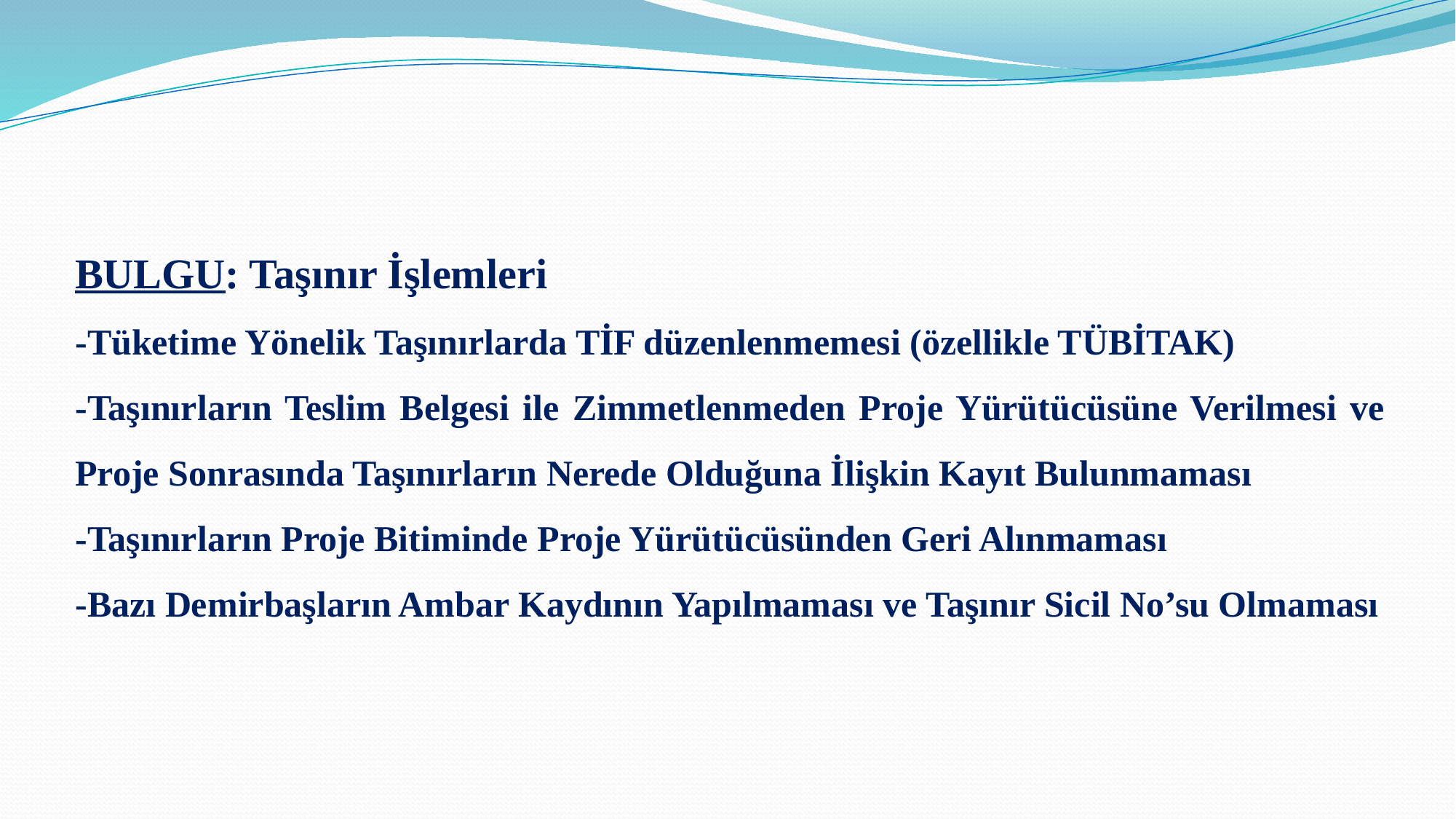

BULGU: Taşınır İşlemleri
-Tüketime Yönelik Taşınırlarda TİF düzenlenmemesi (özellikle TÜBİTAK)
-Taşınırların Teslim Belgesi ile Zimmetlenmeden Proje Yürütücüsüne Verilmesi ve Proje Sonrasında Taşınırların Nerede Olduğuna İlişkin Kayıt Bulunmaması
-Taşınırların Proje Bitiminde Proje Yürütücüsünden Geri Alınmaması
-Bazı Demirbaşların Ambar Kaydının Yapılmaması ve Taşınır Sicil No’su Olmaması